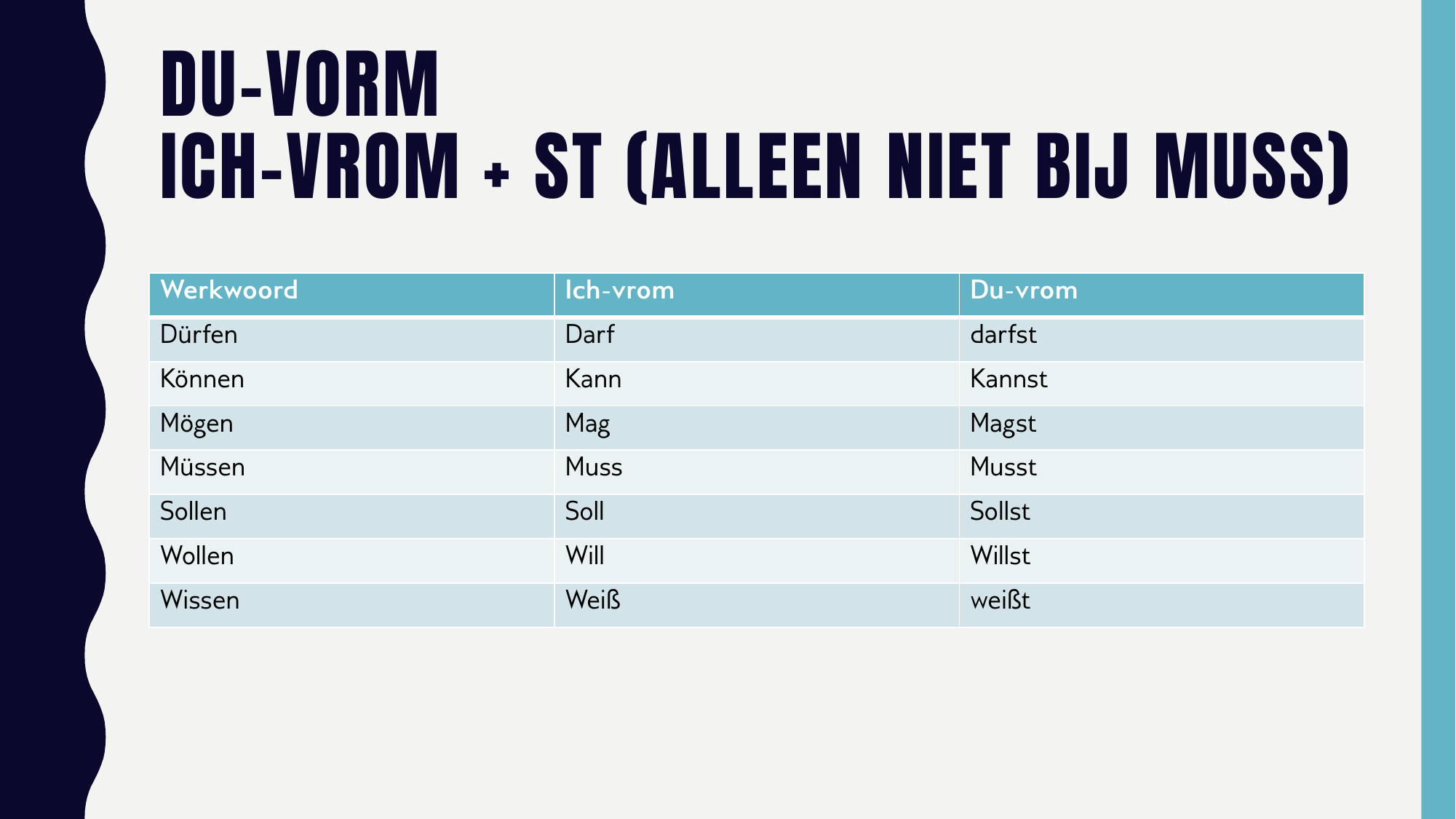

# Du-vorm ich-vrom + st (alleen niet bij muss)
| Werkwoord | Ich-vrom | Du-vrom |
| --- | --- | --- |
| Dürfen | Darf | darfst |
| Können | Kann | Kannst |
| Mögen | Mag | Magst |
| Müssen | Muss | Musst |
| Sollen | Soll | Sollst |
| Wollen | Will | Willst |
| Wissen | Weiß | weißt |